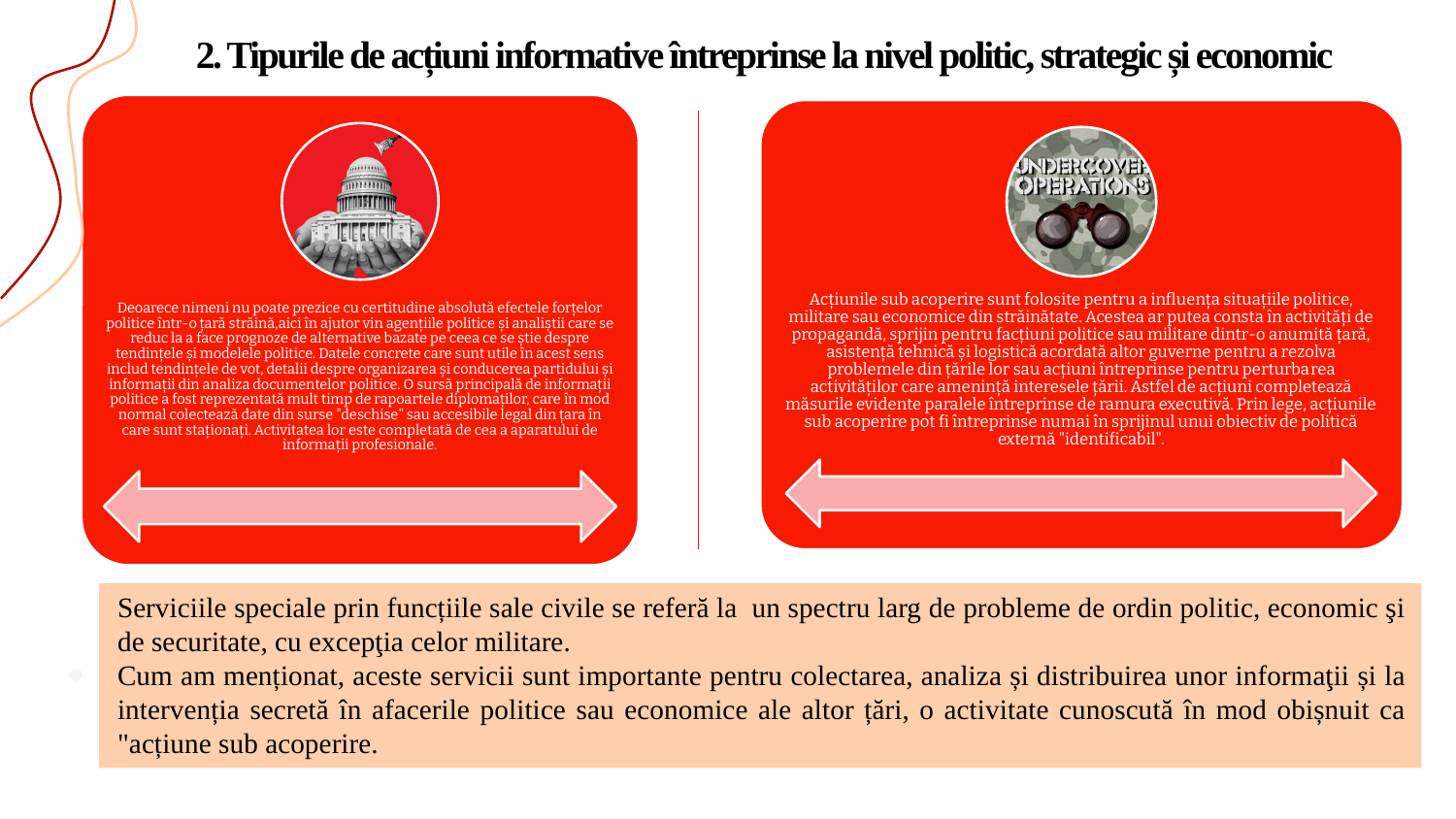

2. Tipurile de acțiuni informative întreprinse la nivel politic, strategic și economic
Deoarece nimeni nu poate prezice cu certitudine absolută efectele forțelor politice într-o țară străină,aici în ajutor vin agențiile politice și analiștii care se reduc la a face prognoze de alternative bazate pe ceea ce se știe despre tendințele și modelele politice. Datele concrete care sunt utile în acest sens includ tendințele de vot, detalii despre organizarea și conducerea partidului și informații din analiza documentelor politice. O sursă principală de informații politice a fost reprezentată mult timp de rapoartele diplomaților, care în mod normal colectează date din surse "deschise" sau accesibile legal din țara în care sunt staționați. Activitatea lor este completată de cea a aparatului de informații profesionale.
Acțiunile sub acoperire sunt folosite pentru a influența situațiile politice, militare sau economice din străinătate. Acestea ar putea consta în activități de propagandă, sprijin pentru facțiuni politice sau militare dintr-o anumită țară, asistență tehnică și logistică acordată altor guverne pentru a rezolva problemele din țările lor sau acțiuni întreprinse pentru perturbarea activităților care amenință interesele țării. Astfel de acțiuni completează măsurile evidente paralele întreprinse de ramura executivă. Prin lege, acțiunile sub acoperire pot fi întreprinse numai în sprijinul unui obiectiv de politică externă "identificabil".
Serviciile speciale prin funcțiile sale civile se referă la  un spectru larg de probleme de ordin politic, economic şi de securitate, cu excepţia celor militare.
Cum am menționat, aceste servicii sunt importante pentru colectarea, analiza și distribuirea unor informaţii și la intervenția secretă în afacerile politice sau economice ale altor țări, o activitate cunoscută în mod obișnuit ca "acțiune sub acoperire.